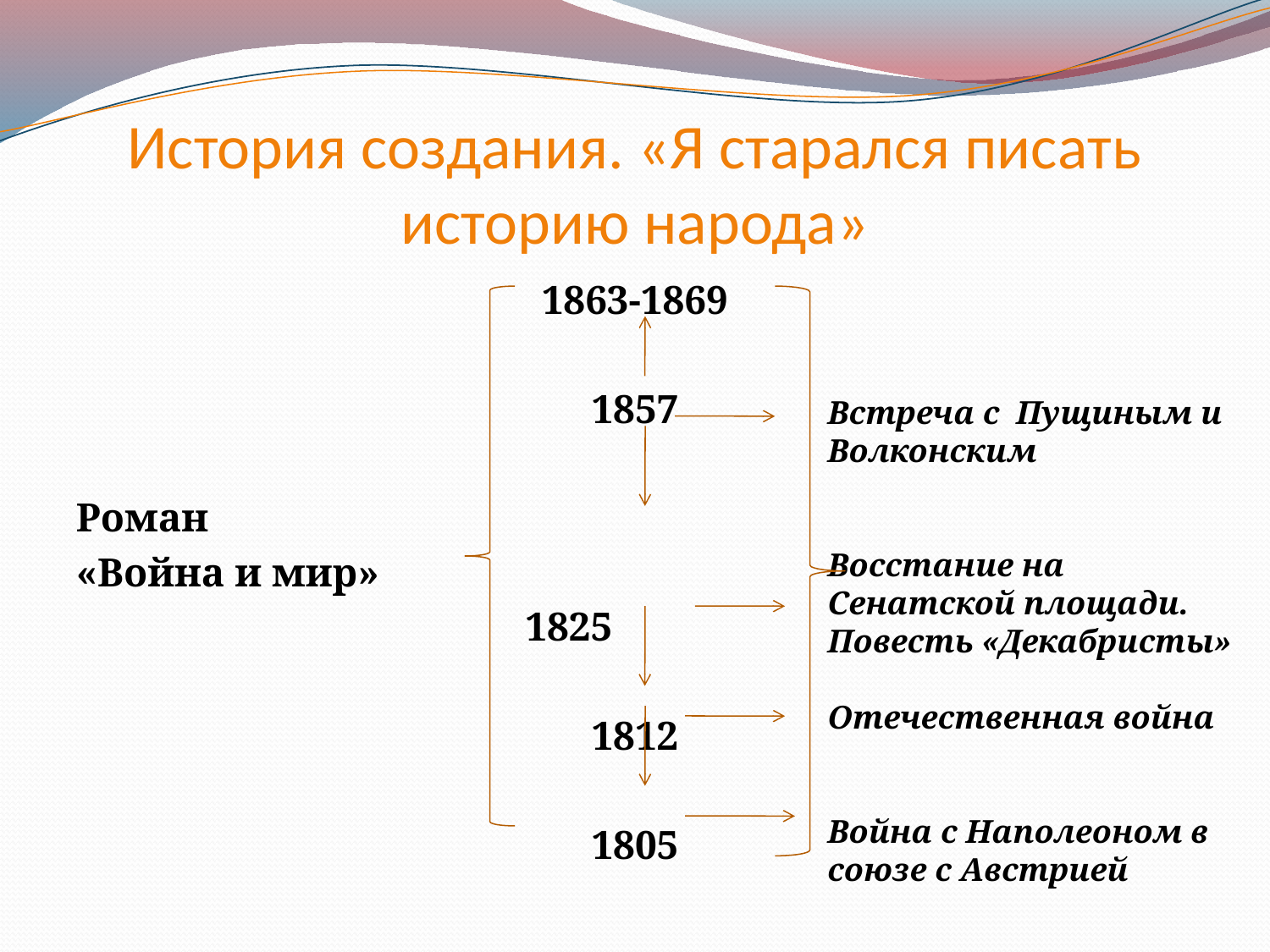

# История создания. «Я старался писать историю народа»
1863-1869

1857

Роман
«Война и мир»
1825

1812

1805

Встреча с  Пущиным и Волконским

Восстание на Сенатской площади. Повесть «Декабристы»

Отечественная война

Война с Наполеоном в союзе с Австрией